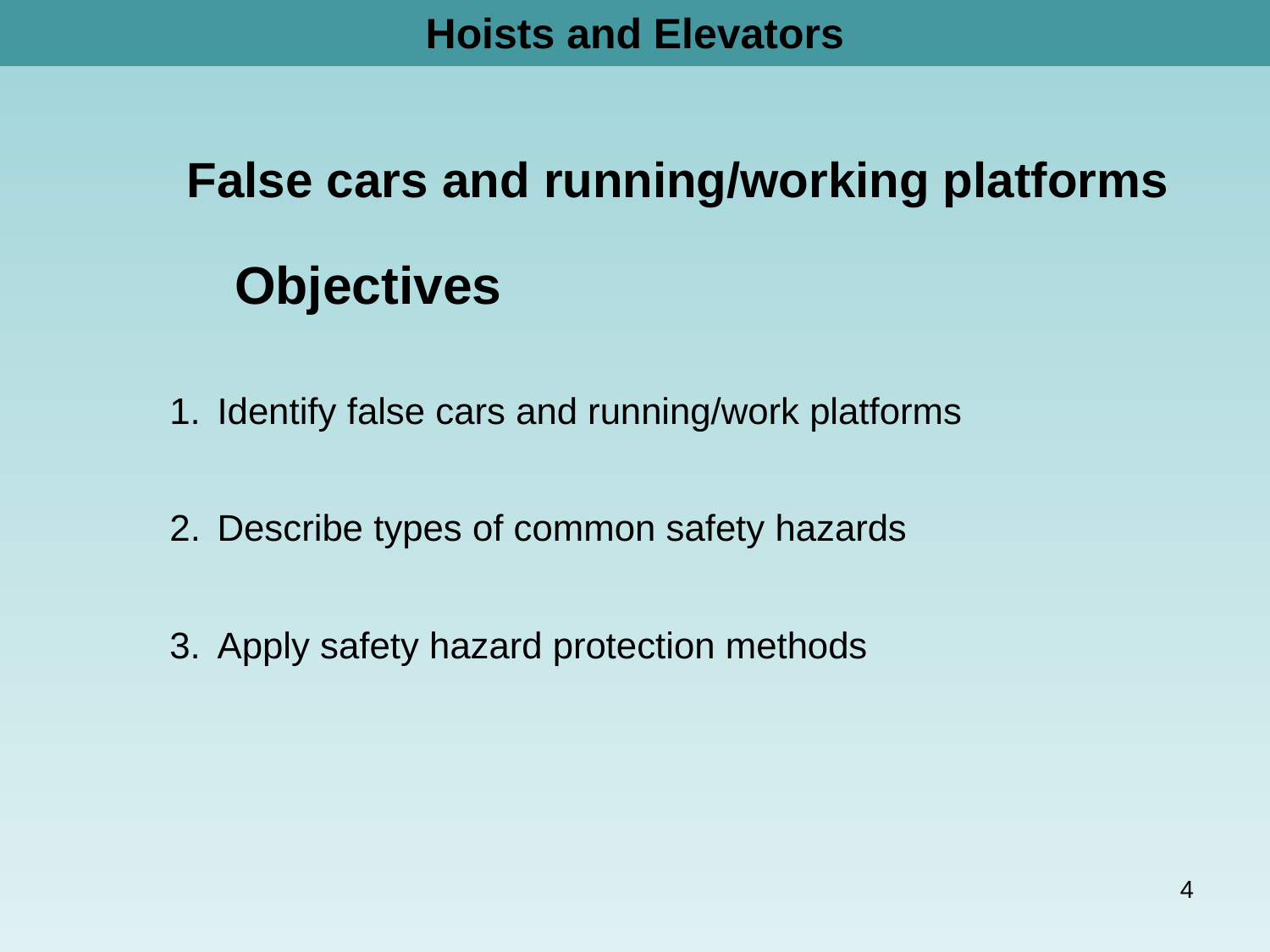

Hoists and Elevators
# False cars and running/working platforms
Objectives
Identify false cars and running/work platforms
Describe types of common safety hazards
Apply safety hazard protection methods
4